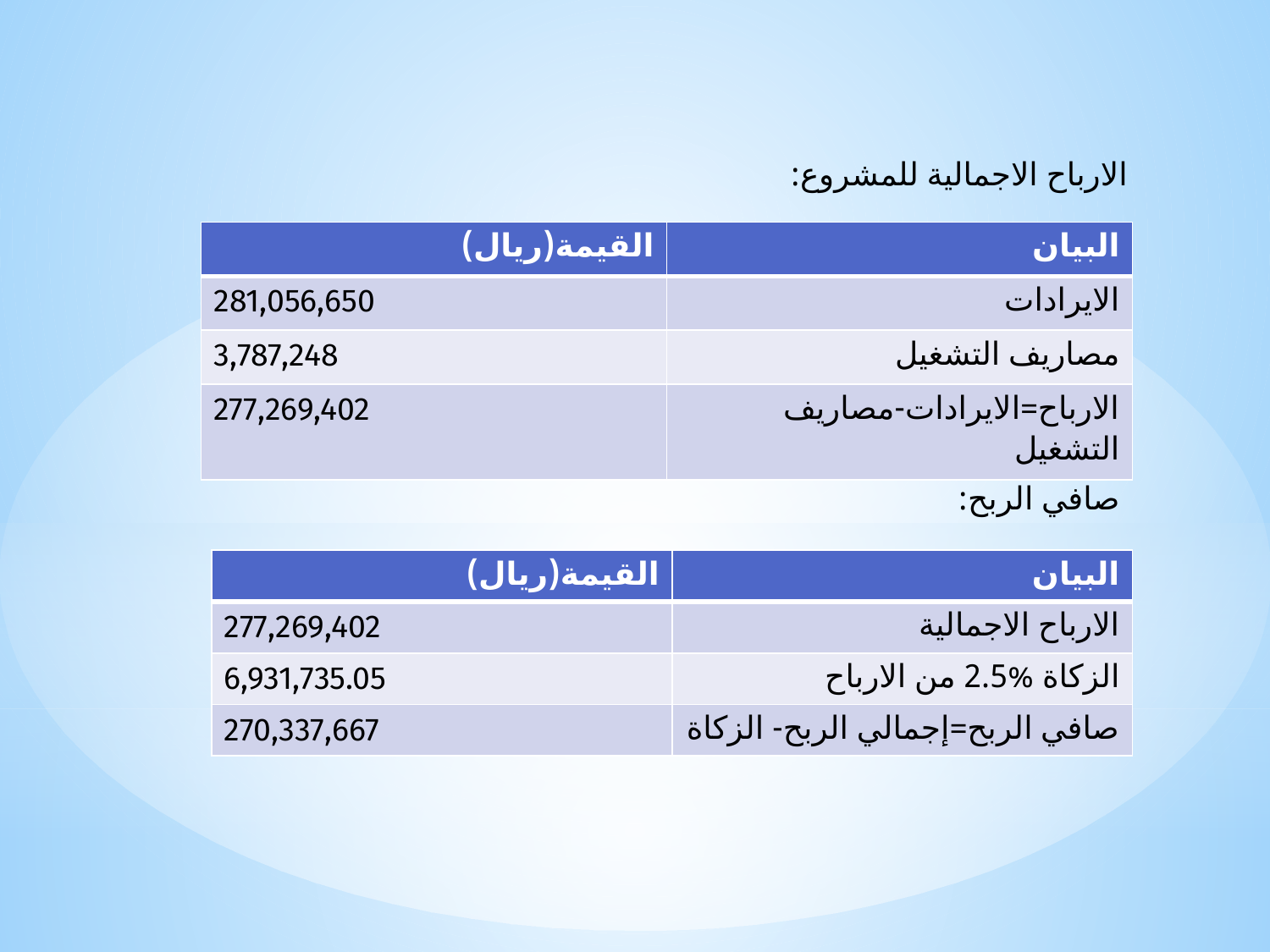

الارباح الاجمالية للمشروع:
| القيمة(ريال) | البيان |
| --- | --- |
| 281,056,650 | الايرادات |
| 3,787,248 | مصاريف التشغيل |
| 277,269,402 | الارباح=الايرادات-مصاريف التشغيل |
صافي الربح:
| القيمة(ريال) | البيان |
| --- | --- |
| 277,269,402 | الارباح الاجمالية |
| 6,931,735.05 | الزكاة %2.5 من الارباح |
| 270,337,667 | صافي الربح=إجمالي الربح- الزكاة |